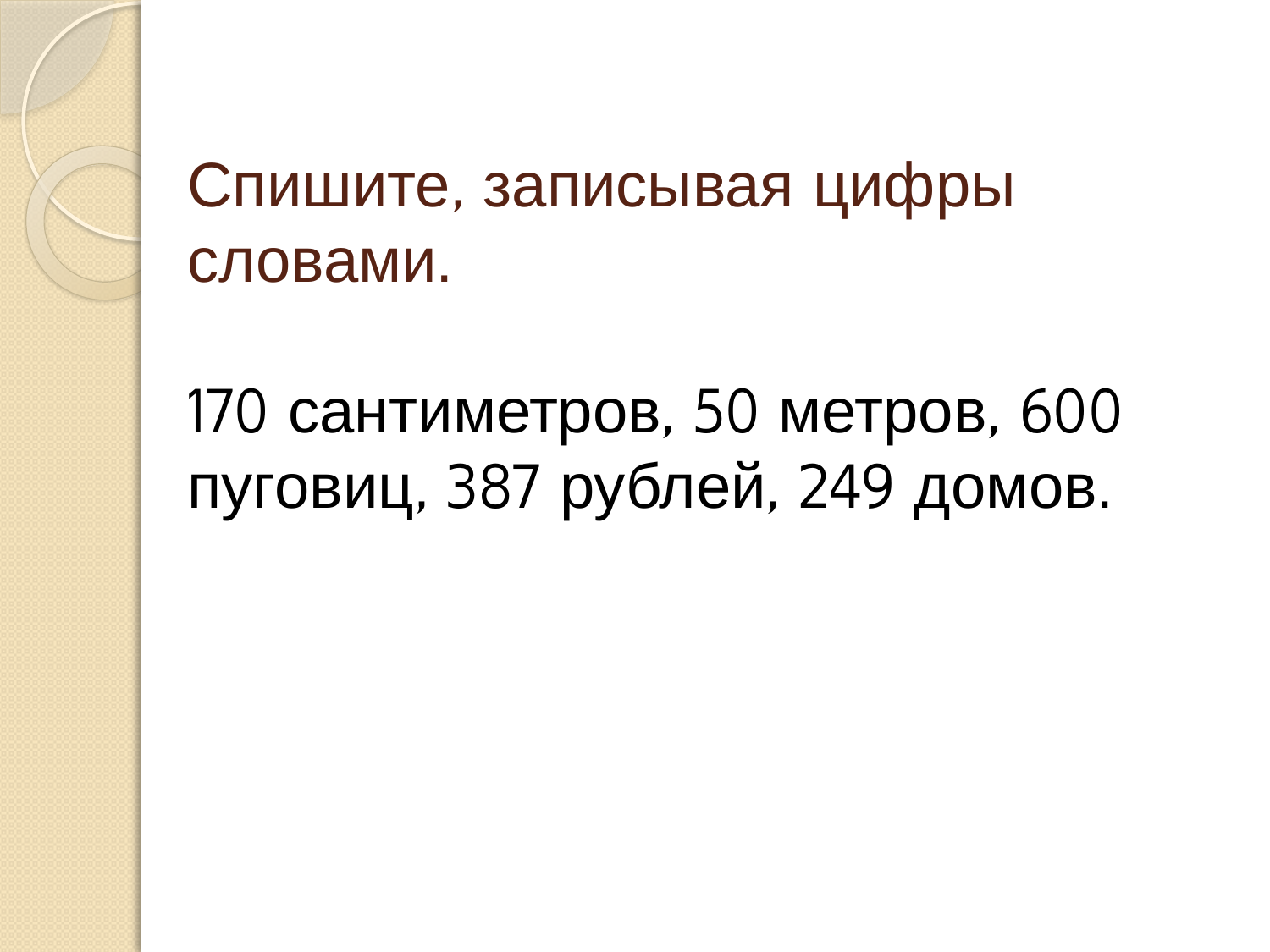

# Спишите, записывая цифры словами. 170 сантиметров, 50 метров, 600 пуговиц, 387 рублей, 249 домов.